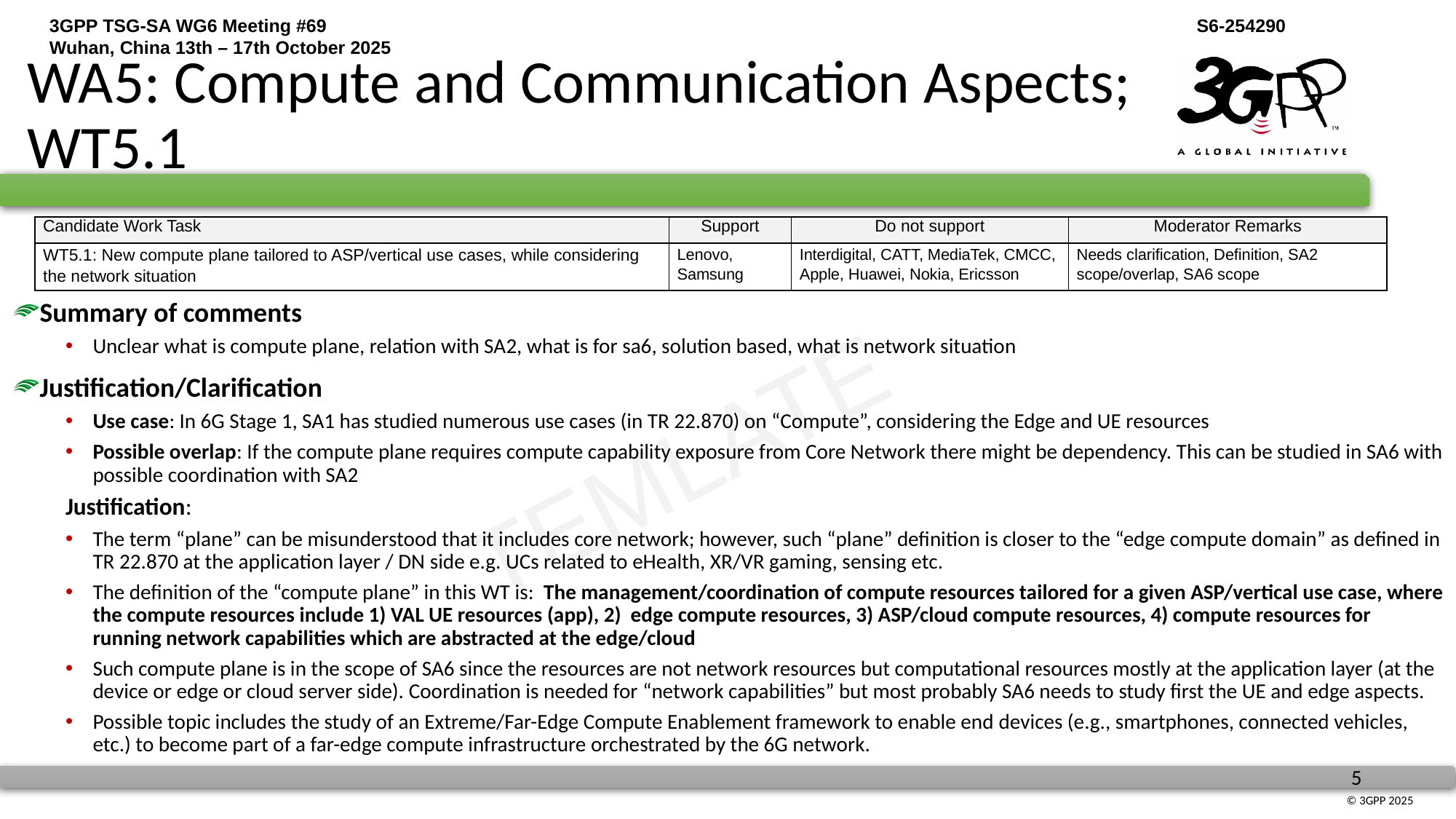

# WA5: Compute and Communication Aspects; WT5.1
| Candidate Work Task | Support | Do not support | Moderator Remarks |
| --- | --- | --- | --- |
| WT5.1: New compute plane tailored to ASP/vertical use cases, while considering the network situation | Lenovo, Samsung | Interdigital, CATT, MediaTek, CMCC, Apple, Huawei, Nokia, Ericsson | Needs clarification, Definition, SA2 scope/overlap, SA6 scope |

Summary of comments
Unclear what is compute plane, relation with SA2, what is for sa6, solution based, what is network situation
Justification/Clarification
Use case: In 6G Stage 1, SA1 has studied numerous use cases (in TR 22.870) on “Compute”, considering the Edge and UE resources
Possible overlap: If the compute plane requires compute capability exposure from Core Network there might be dependency. This can be studied in SA6 with possible coordination with SA2
Justification:
The term “plane” can be misunderstood that it includes core network; however, such “plane” definition is closer to the “edge compute domain” as defined in TR 22.870 at the application layer / DN side e.g. UCs related to eHealth, XR/VR gaming, sensing etc.
The definition of the “compute plane” in this WT is:  The management/coordination of compute resources tailored for a given ASP/vertical use case, where the compute resources include 1) VAL UE resources (app), 2)  edge compute resources, 3) ASP/cloud compute resources, 4) compute resources for running network capabilities which are abstracted at the edge/cloud
Such compute plane is in the scope of SA6 since the resources are not network resources but computational resources mostly at the application layer (at the device or edge or cloud server side). Coordination is needed for “network capabilities” but most probably SA6 needs to study first the UE and edge aspects.
Possible topic includes the study of an Extreme/Far-Edge Compute Enablement framework to enable end devices (e.g., smartphones, connected vehicles, etc.) to become part of a far-edge compute infrastructure orchestrated by the 6G network.
TEMLATE